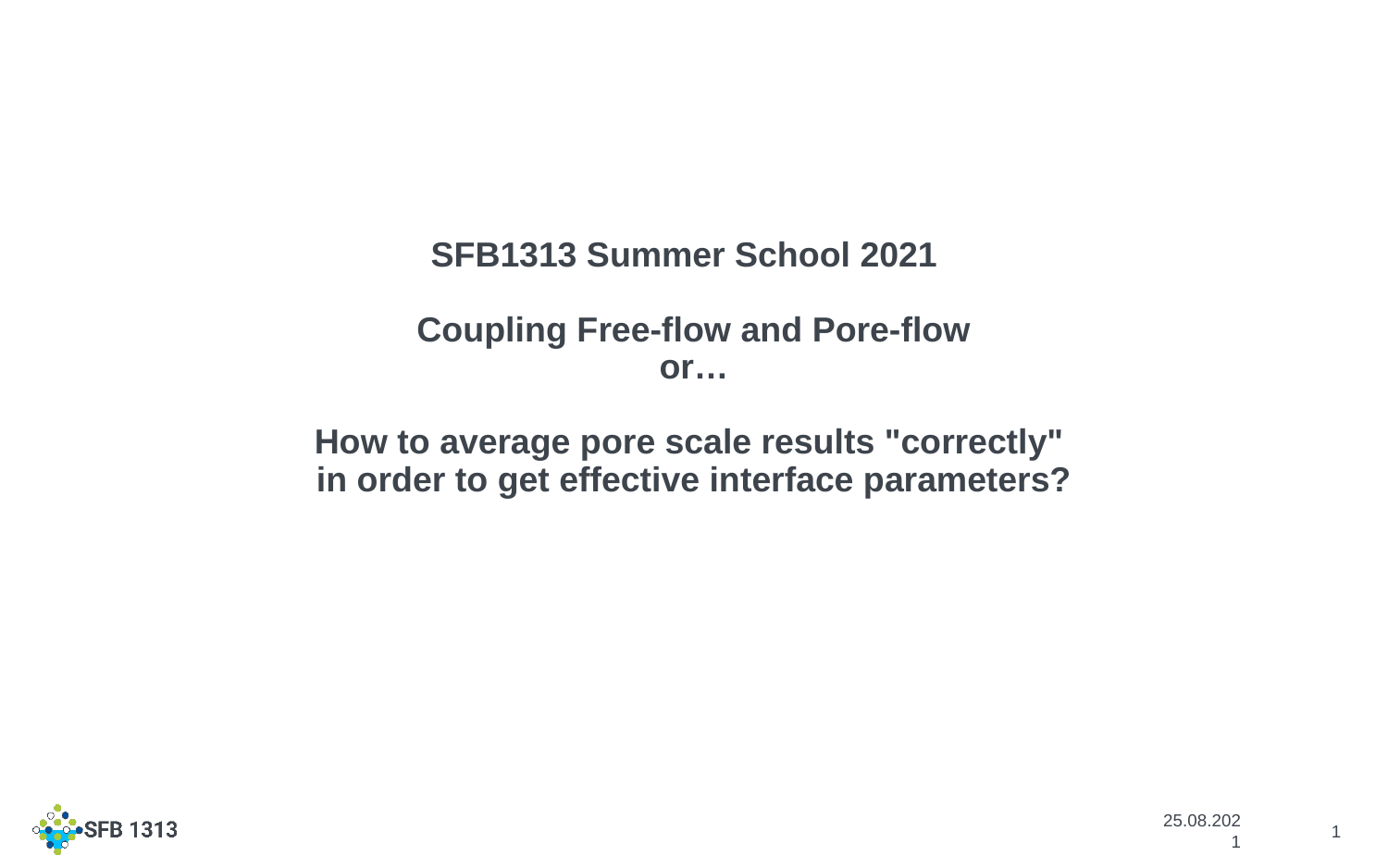

# SFB1313 Summer School 2021 Coupling Free-flow and Pore-flow or… How to average pore scale results "correctly" in order to get effective interface parameters?
25.08.2021
1